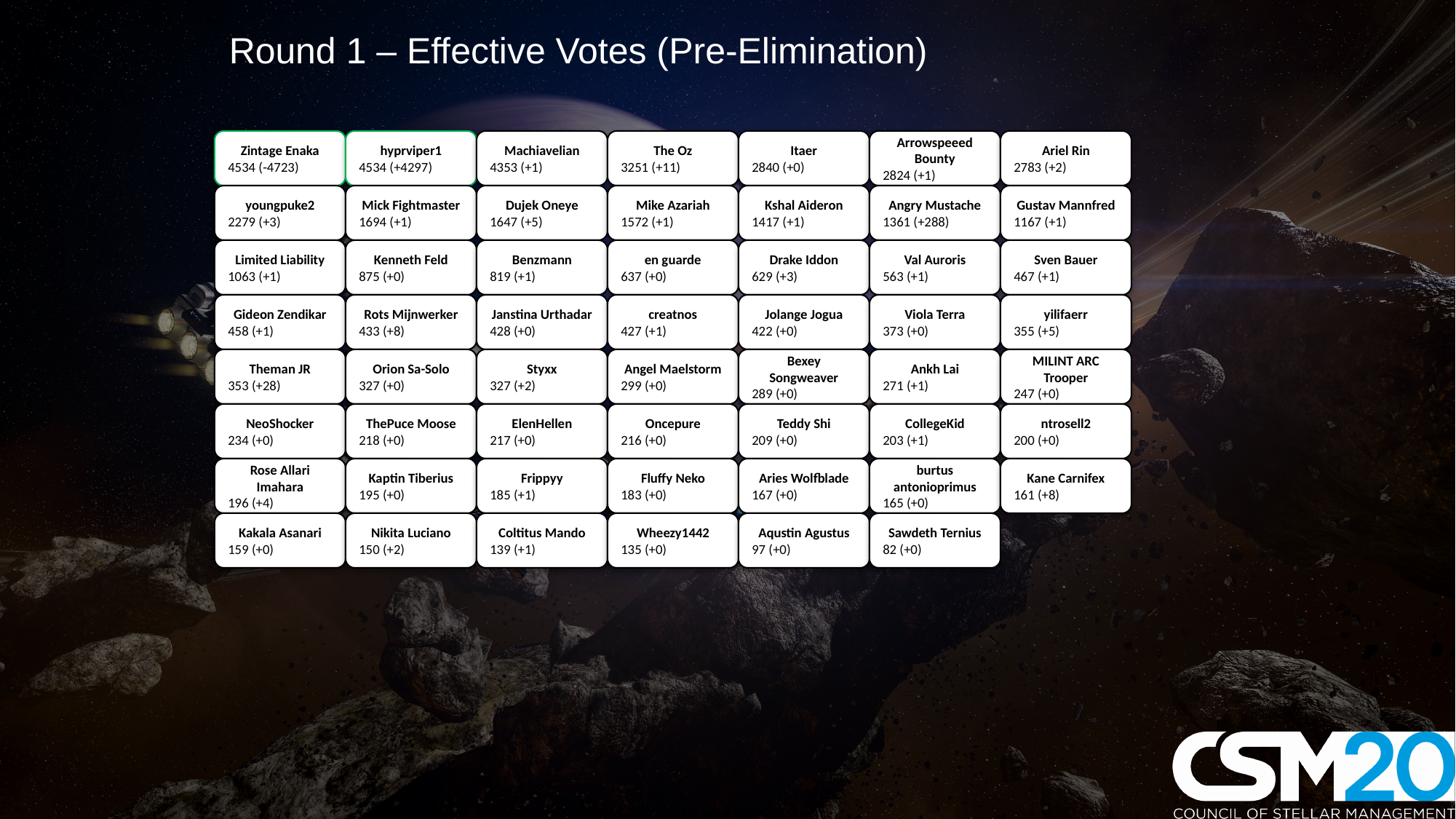

Round 1 – Effective Votes (Pre-Elimination)
Zintage Enaka
4534 (-4723)
hyprviper1
4534 (+4297)
Machiavelian
4353 (+1)
The Oz
3251 (+11)
Itaer
2840 (+0)
Arrowspeeed Bounty
2824 (+1)
Ariel Rin
2783 (+2)
youngpuke2
2279 (+3)
Mick Fightmaster
1694 (+1)
Dujek Oneye
1647 (+5)
Mike Azariah
1572 (+1)
Kshal Aideron
1417 (+1)
Angry Mustache
1361 (+288)
Gustav Mannfred
1167 (+1)
Limited Liability
1063 (+1)
Kenneth Feld
875 (+0)
Benzmann
819 (+1)
en guarde
637 (+0)
Drake Iddon
629 (+3)
Val Auroris
563 (+1)
Sven Bauer
467 (+1)
Gideon Zendikar
458 (+1)
Rots Mijnwerker
433 (+8)
Janstina Urthadar
428 (+0)
creatnos
427 (+1)
Jolange Jogua
422 (+0)
Viola Terra
373 (+0)
yilifaerr
355 (+5)

Theman JR
353 (+28)
Orion Sa-Solo
327 (+0)
Styxx
327 (+2)
Angel Maelstorm
299 (+0)
Bexey Songweaver
289 (+0)
Ankh Lai
271 (+1)
MILINT ARC Trooper
247 (+0)
NeoShocker
234 (+0)
ThePuce Moose
218 (+0)
ElenHellen
217 (+0)
Oncepure
216 (+0)
Teddy Shi
209 (+0)
CollegeKid
203 (+1)
ntrosell2
200 (+0)
Rose Allari Imahara
196 (+4)
Kaptin Tiberius
195 (+0)
Frippyy
185 (+1)
Fluffy Neko
183 (+0)
Aries Wolfblade
167 (+0)
burtus antonioprimus
165 (+0)
Kane Carnifex
161 (+8)
Kakala Asanari
159 (+0)
Nikita Luciano
150 (+2)
Coltitus Mando
139 (+1)
Wheezy1442
135 (+0)
Aqustin Agustus
97 (+0)
Sawdeth Ternius
82 (+0)
#